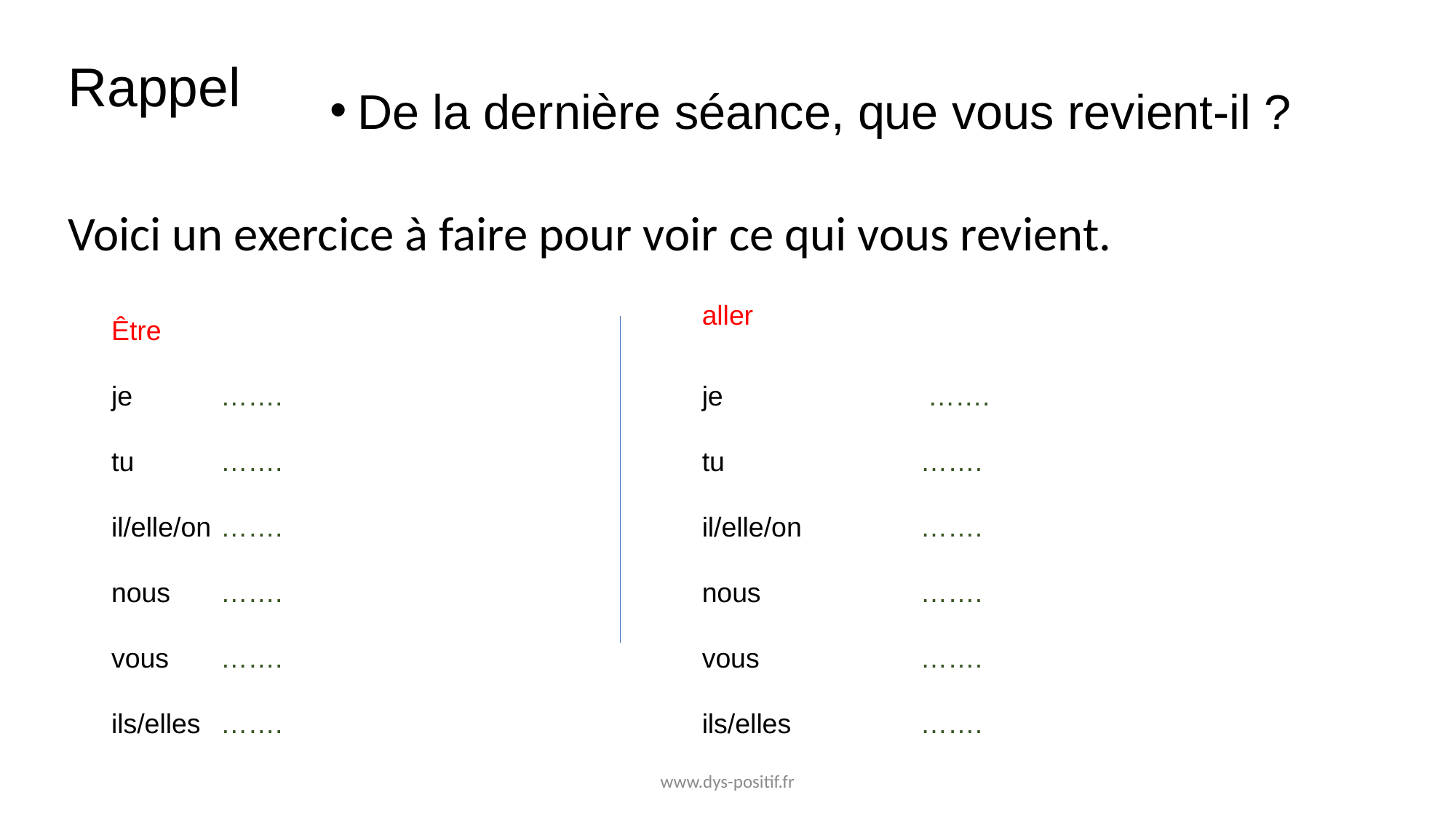

# Rappel
De la dernière séance, que vous revient-il ?
Voici un exercice à faire pour voir ce qui vous revient.
aller
je		 …….
tu 		…….
il/elle/on  	…….
nous 		…….
vous 		…….
ils/elles 		…….
Être
je	…….
tu  	…….
il/elle/on 	…….
nous  	…….
vous 	…….
ils/elles  	…….
www.dys-positif.fr